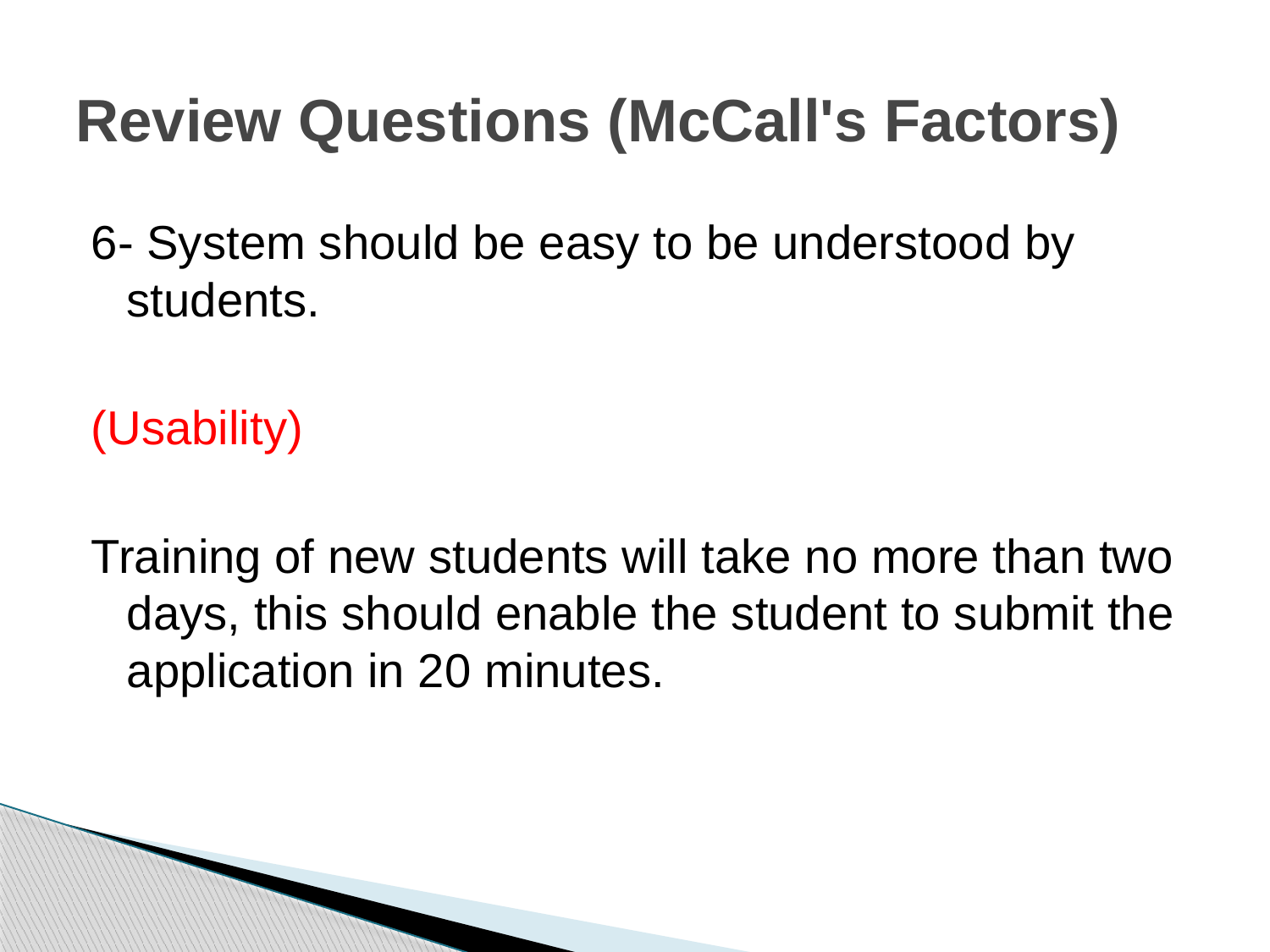

# Review Questions (McCall's Factors)
6- System should be easy to be understood by students.

(Usability)

Training of new students will take no more than two days, this should enable the student to submit the application in 20 minutes.